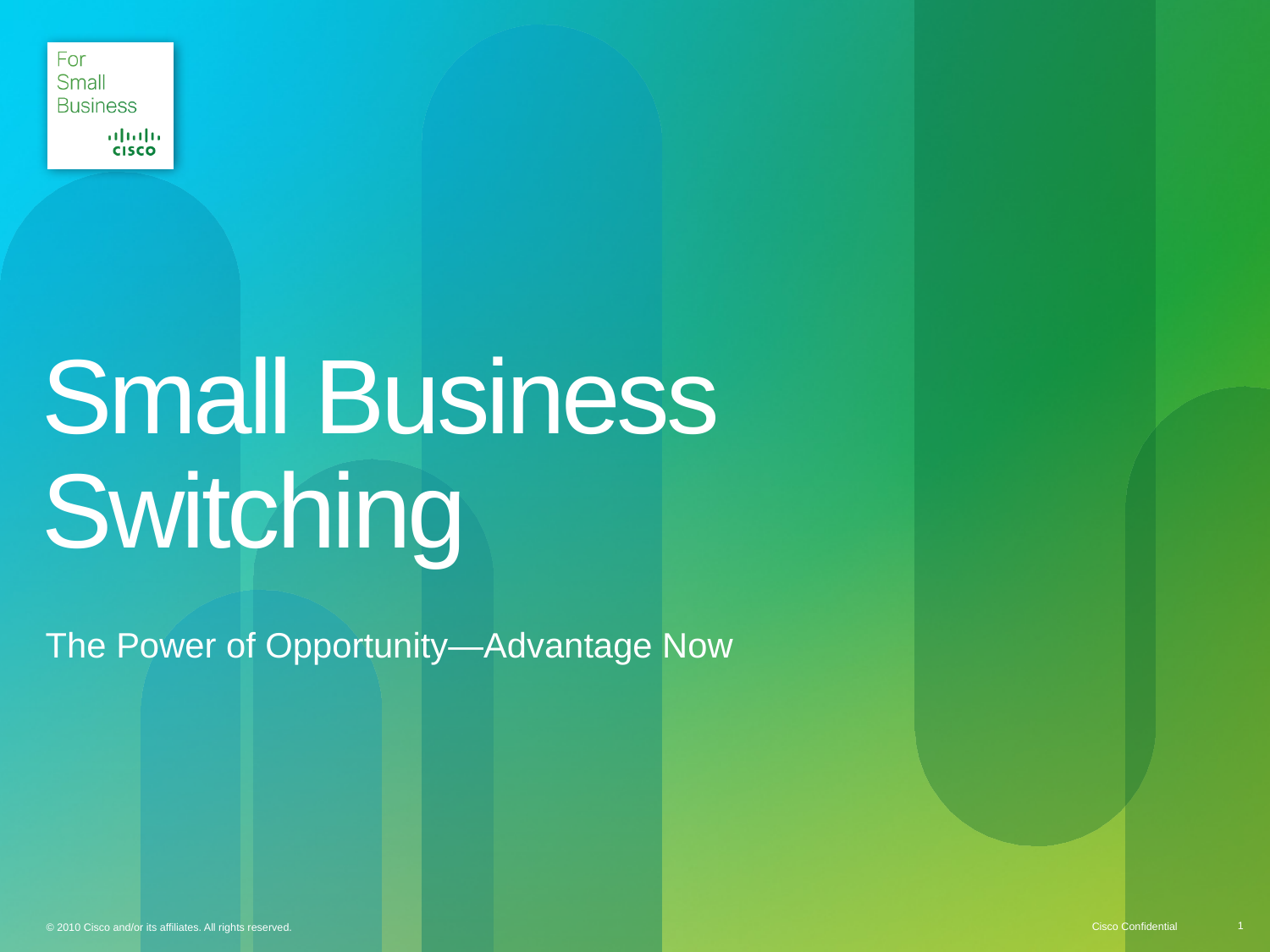

# Small Business Switching
The Power of Opportunity—Advantage Now